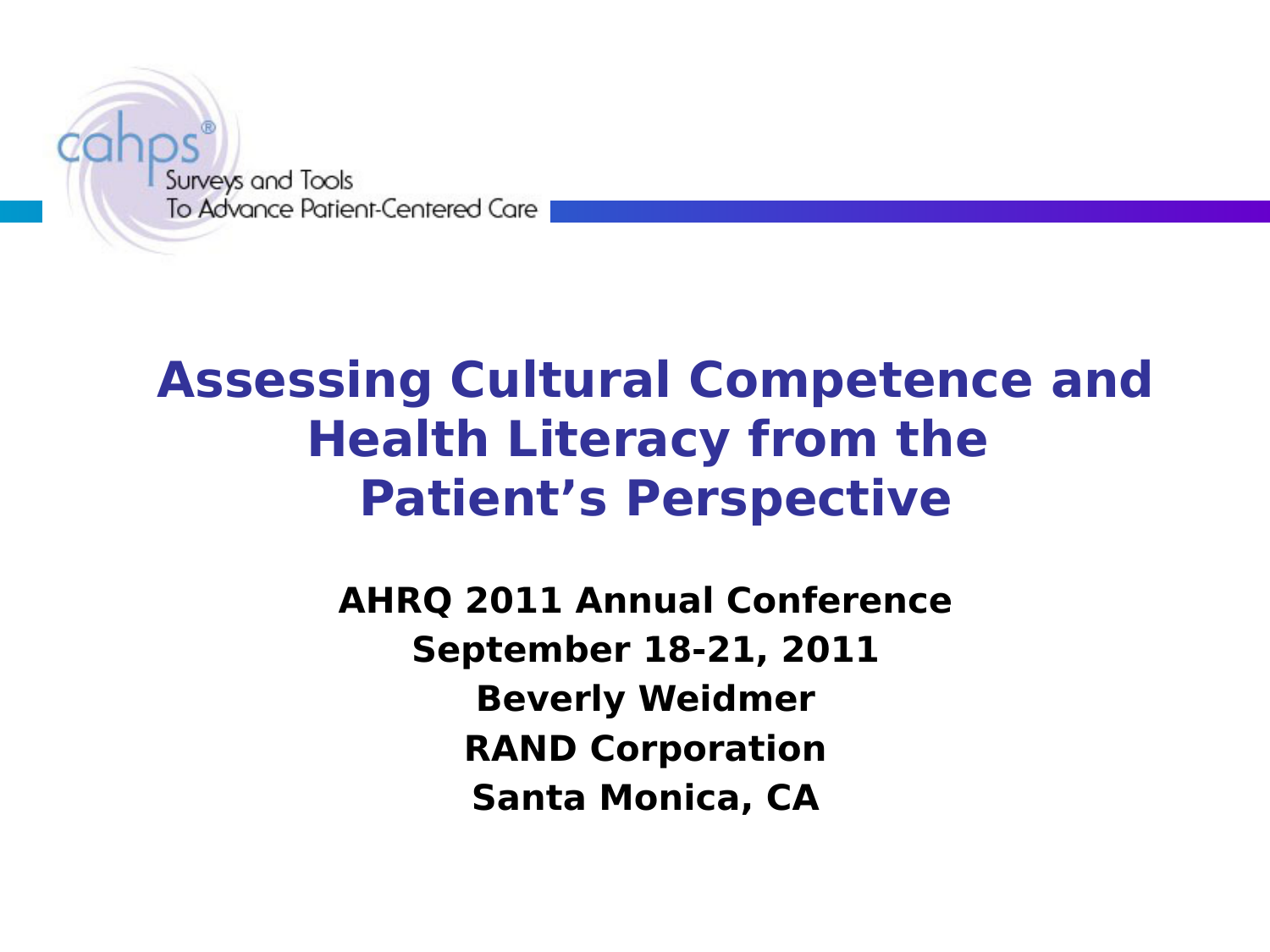

# Assessing Cultural Competence and Health Literacy from the Patient’s Perspective
AHRQ 2011 Annual Conference
September 18-21, 2011
Beverly Weidmer
RAND Corporation
Santa Monica, CA